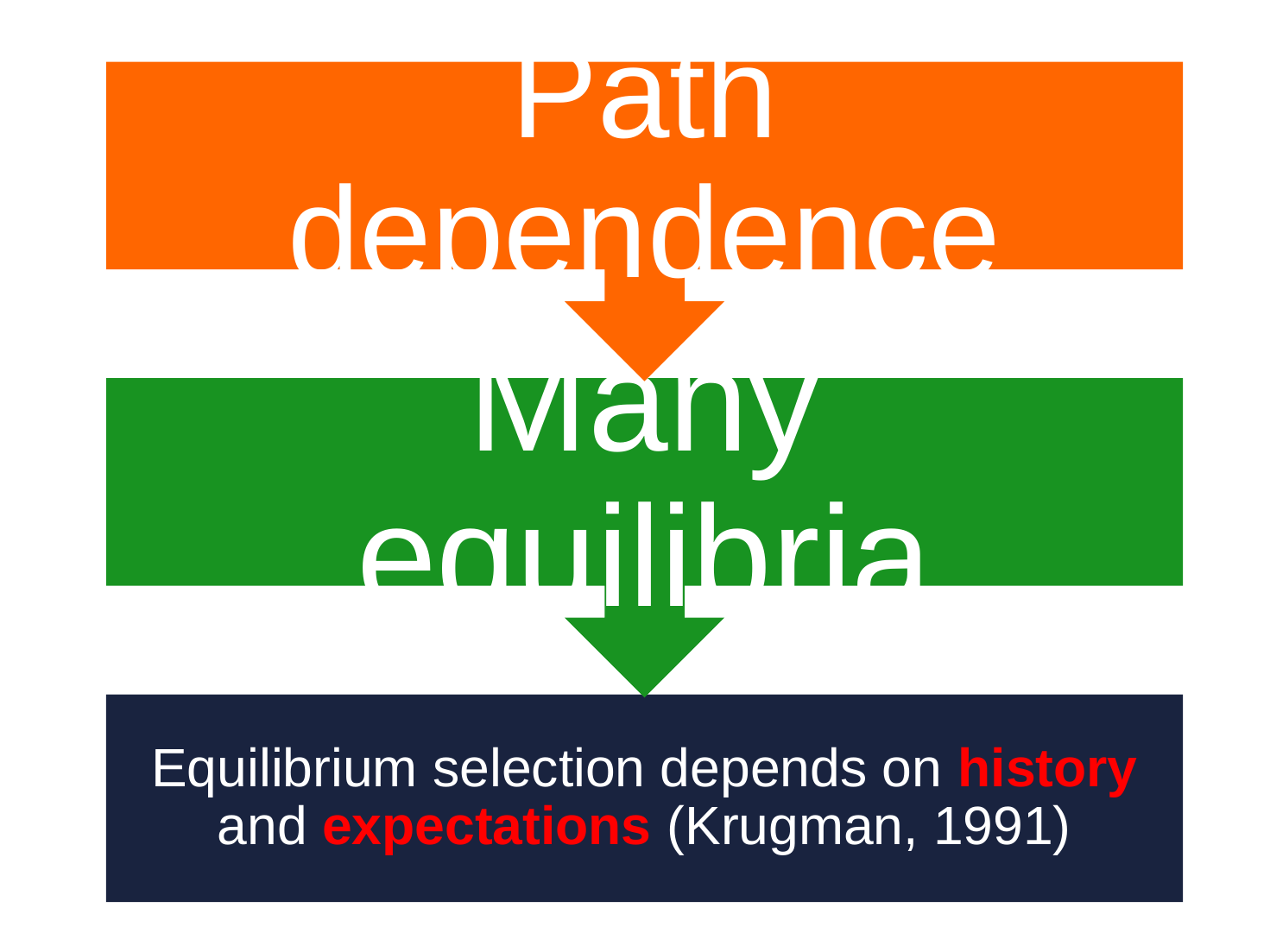

Equilibrium selection depends on history and expectations (Krugman, 1991)
Many equilibria
Path dependence